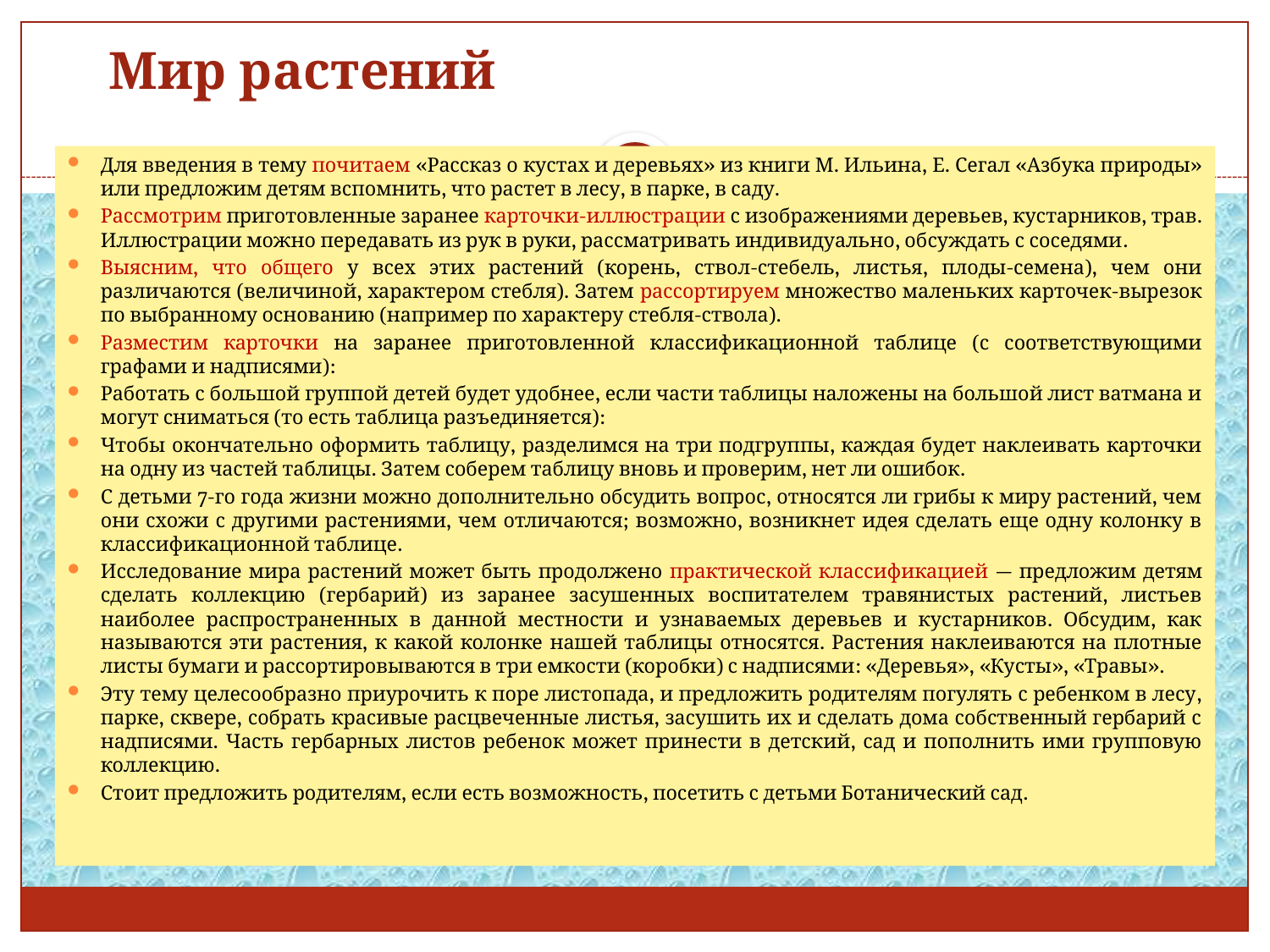

Мир растений
Для введения в тему почитаем «Рассказ о кустах и деревьях» из книги М. Ильина, Е. Сегал «Азбука природы» или предложим детям вспомнить, что растет в лесу, в парке, в саду.
Рассмотрим приготовленные заранее карточки-иллюстрации с изображениями деревьев, кустарников, трав. Иллюстрации можно передавать из рук в руки, рассматривать индивидуально, обсуждать с со­седями.
Выясним, что общего у всех этих растений (корень, ствол-стебель, листья, плоды-семена), чем они различаются (величиной, характером стебля). Затем рассортируем множество маленьких карточек-вырезок по выбранному основанию (например по характеру стебля-ствола).
Разместим карточки на заранее приготовленной классификационной таблице (с соответствующими графами и надписями):
Работать с большой группой детей будет удобнее, если части таблицы наложены на большой лист ватмана и могут сниматься (то есть таблица разъединяется):
Чтобы окончательно оформить таблицу, разделимся на три подгруппы, каждая будет наклеивать карточки на одну из частей таблицы. Затем соберем таблицу вновь и проверим, нет ли ошибок.
С детьми 7-го года жизни можно дополнительно обсудить вопрос, относятся ли грибы к миру растений, чем они схожи с другими растениями, чем отличаются; возможно, возникнет идея сделать еще одну колонку в классификационной таблице.
Исследование мира растений может быть продолжено практической классификацией — предложим детям сделать коллекцию (гербарий) из заранее засушенных воспитателем травянистых растений, листьев наиболее распространенных в данной местности и узнаваемых деревьев и кустарников. Обсудим, как называются эти растения, к какой колонке нашей таблицы относятся. Растения наклеиваются на плотные листы бумаги и рассортировываются в три емкости (коробки) с надписями: «Деревья», «Кусты», «Травы».
Эту тему целесообразно приурочить к поре листопада, и предложить родителям погулять с ребенком в лесу, парке, сквере, собрать красивые расцвеченные листья, засушить их и сделать дома собственный гер­барий с надписями. Часть гербарных листов ребенок может принести в детский, сад и пополнить ими групповую коллекцию.
Стоит предложить родителям, если есть возможность, посетить с детьми Ботанический сад.